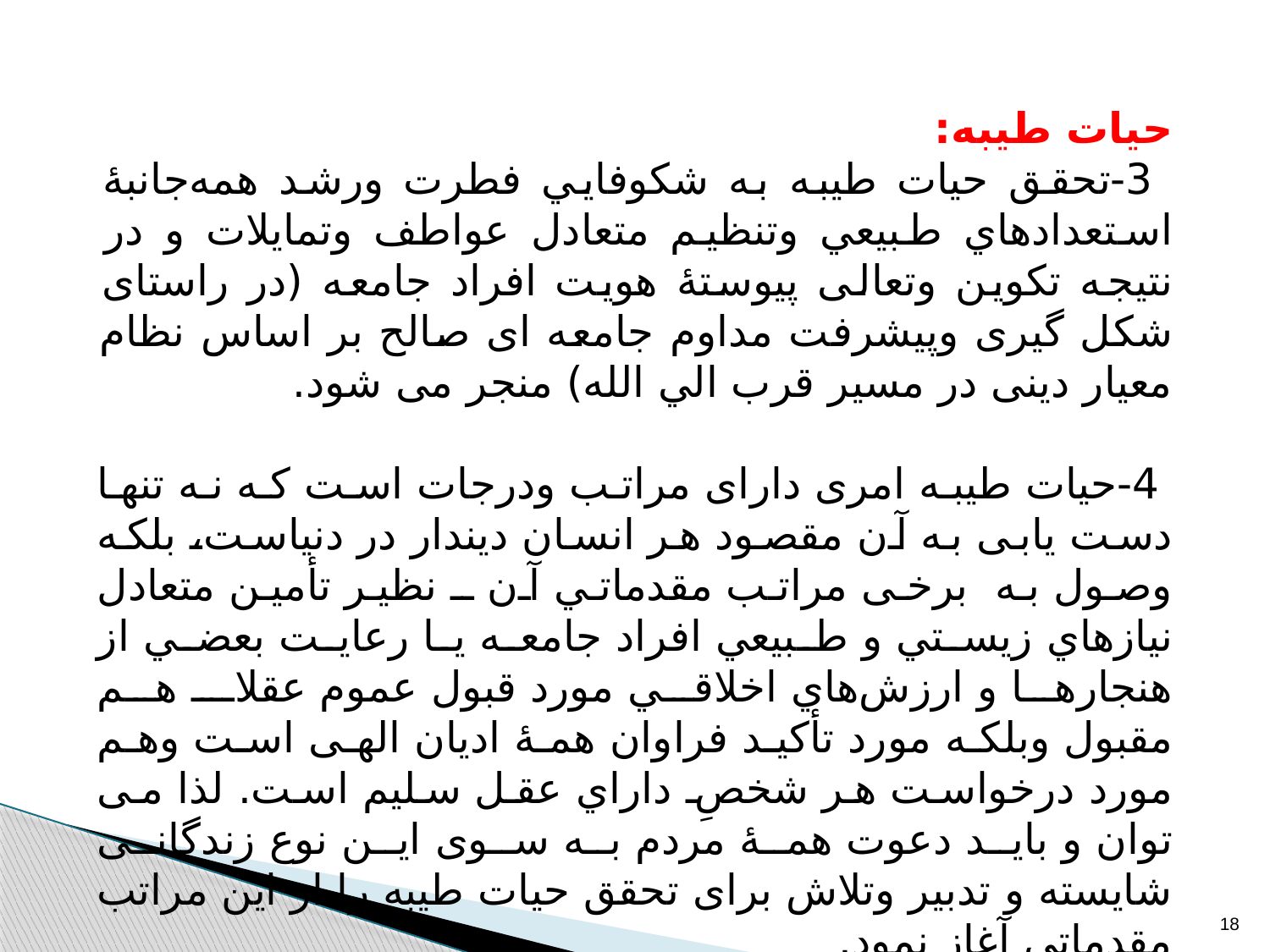

حيات طيبه:
 3-تحقق حيات طيبه به شكوفايي فطرت ورشد همه‌جانبۀ استعدادهاي طبيعي وتنظیم متعادل عواطف وتمایلات و در نتیجه تکوین وتعالی پیوستۀ هویت افراد جامعه (در راستای شکل گیری وپیشرفت مداوم جامعه ای صالح بر اساس نظام معیار دینی در مسیر قرب الي الله) منجر می شود.

 4-حيات طيبه امری دارای مراتب ودرجات است که نه تنها دست یابی به آن مقصود هر انسان ديندار در دنیاست، بلكه وصول به  برخی مراتب مقدماتي آن ـ نظير تأمين متعادل نيازهاي زيستي و طبيعي افراد جامعه يا رعايت بعضي از هنجارها و ارزش‌هاي اخلاقي مورد قبول عموم عقلاـ هم مقبول وبلکه مورد تأکید فراوان همۀ ادیان الهی است وهم مورد درخواست هر شخصِ داراي عقل سليم است. لذا می توان و باید دعوت همۀ مردم به سوی این نوع زندگانی شایسته و تدبیر وتلاش برای تحقق حیات طیبه را از این مراتب مقدماتی آغاز نمود.

18